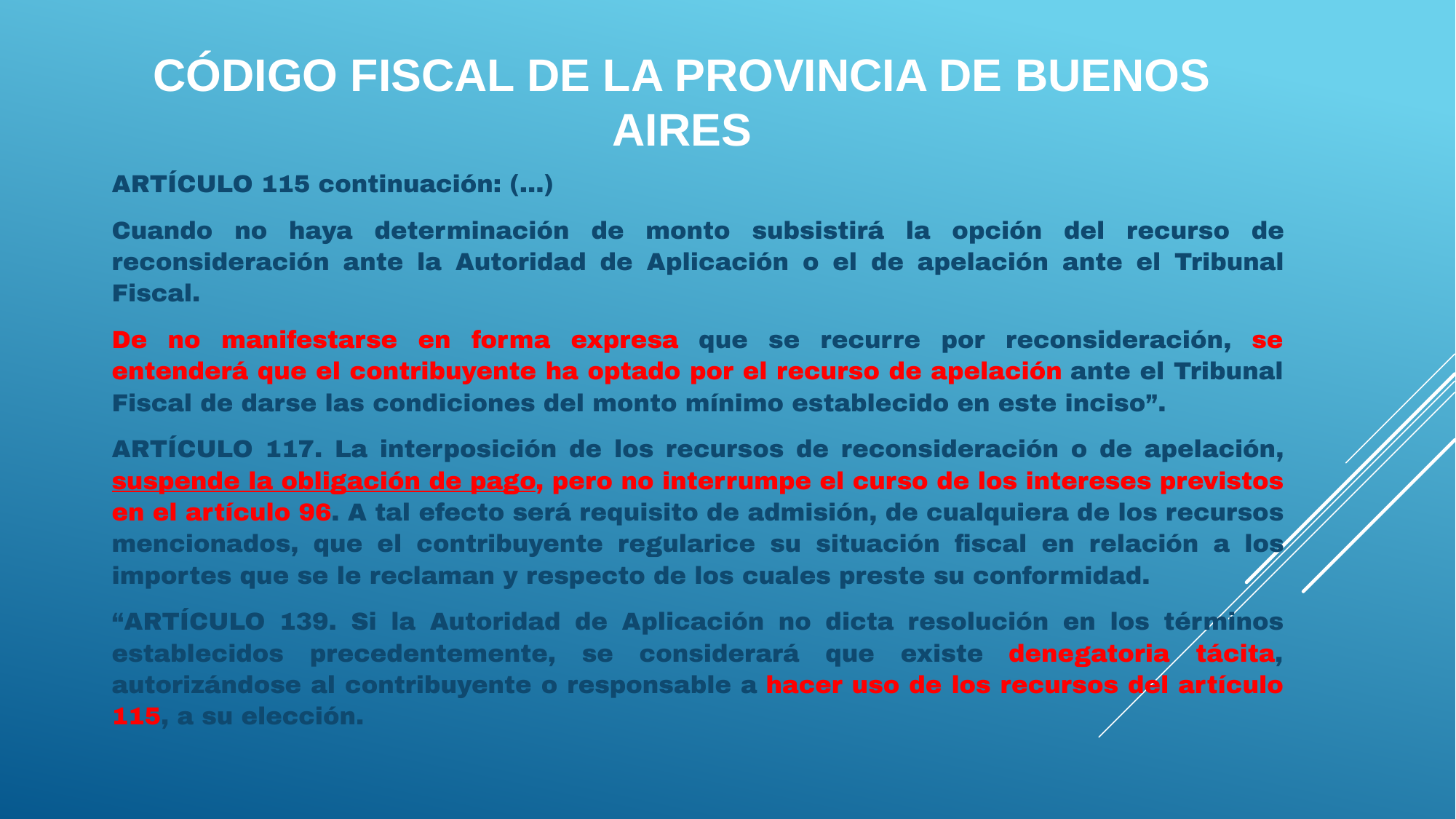

# Código fiscal de la provincia de buenos aires
ARTÍCULO 115 continuación: (…)
Cuando no haya determinación de monto subsistirá la opción del recurso de reconsideración ante la Autoridad de Aplicación o el de apelación ante el Tribunal Fiscal.
De no manifestarse en forma expresa que se recurre por reconsideración, se entenderá que el contribuyente ha optado por el recurso de apelación ante el Tribunal Fiscal de darse las condiciones del monto mínimo establecido en este inciso”.
ARTÍCULO 117. La interposición de los recursos de reconsideración o de apelación, suspende la obligación de pago, pero no interrumpe el curso de los intereses previstos en el artículo 96. A tal efecto será requisito de admisión, de cualquiera de los recursos mencionados, que el contribuyente regularice su situación fiscal en relación a los importes que se le reclaman y respecto de los cuales preste su conformidad.
“ARTÍCULO 139. Si la Autoridad de Aplicación no dicta resolución en los términos establecidos precedentemente, se considerará que existe denegatoria tácita, autorizándose al contribuyente o responsable a hacer uso de los recursos del artículo 115, a su elección.